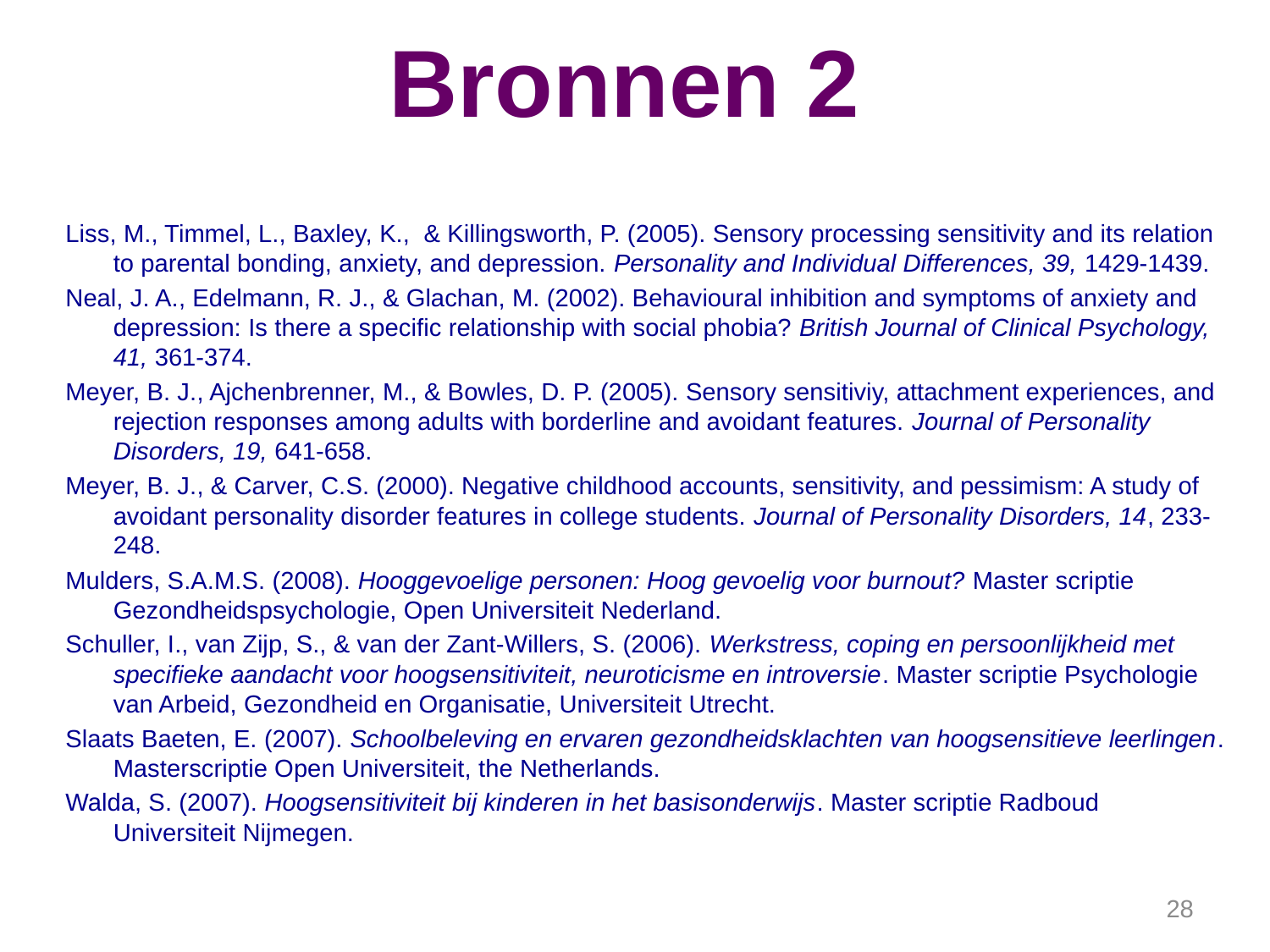

# Bronnen 2
Liss, M., Timmel, L., Baxley, K.,  & Killingsworth, P. (2005). Sensory processing sensitivity and its relation to parental bonding, anxiety, and depression. Personality and Individual Differences, 39, 1429-1439.
Neal, J. A., Edelmann, R. J., & Glachan, M. (2002). Behavioural inhibition and symptoms of anxiety and depression: Is there a specific relationship with social phobia? British Journal of Clinical Psychology, 41, 361-374.
Meyer, B. J., Ajchenbrenner, M., & Bowles, D. P. (2005). Sensory sensitiviy, attachment experiences, and rejection responses among adults with borderline and avoidant features. Journal of Personality Disorders, 19, 641-658.
Meyer, B. J., & Carver, C.S. (2000). Negative childhood accounts, sensitivity, and pessimism: A study of avoidant personality disorder features in college students. Journal of Personality Disorders, 14, 233-248.
Mulders, S.A.M.S. (2008). Hooggevoelige personen: Hoog gevoelig voor burnout? Master scriptie Gezondheidspsychologie, Open Universiteit Nederland.
Schuller, I., van Zijp, S., & van der Zant-Willers, S. (2006). Werkstress, coping en persoonlijkheid met specifieke aandacht voor hoogsensitiviteit, neuroticisme en introversie. Master scriptie Psychologie van Arbeid, Gezondheid en Organisatie, Universiteit Utrecht.
Slaats Baeten, E. (2007). Schoolbeleving en ervaren gezondheidsklachten van hoogsensitieve leerlingen. Masterscriptie Open Universiteit, the Netherlands.
Walda, S. (2007). Hoogsensitiviteit bij kinderen in het basisonderwijs. Master scriptie Radboud Universiteit Nijmegen.

 28